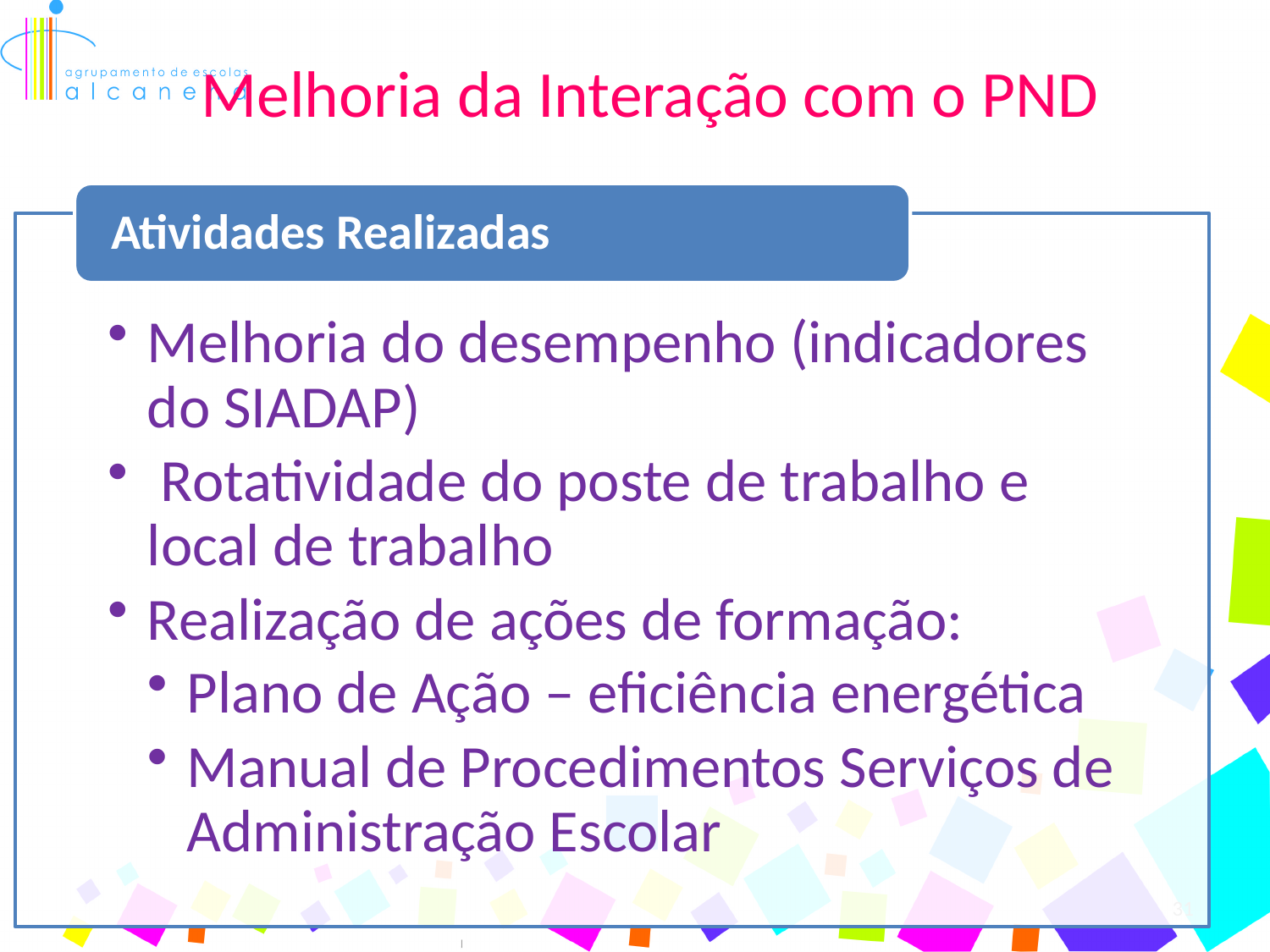

# Melhoria da Interação com o PND
Melhoria do desempenho (indicadores do SIADAP)
 Rotatividade do poste de trabalho e local de trabalho
Realização de ações de formação:
Plano de Ação – eficiência energética
Manual de Procedimentos Serviços de Administração Escolar
Atividades Realizadas
31